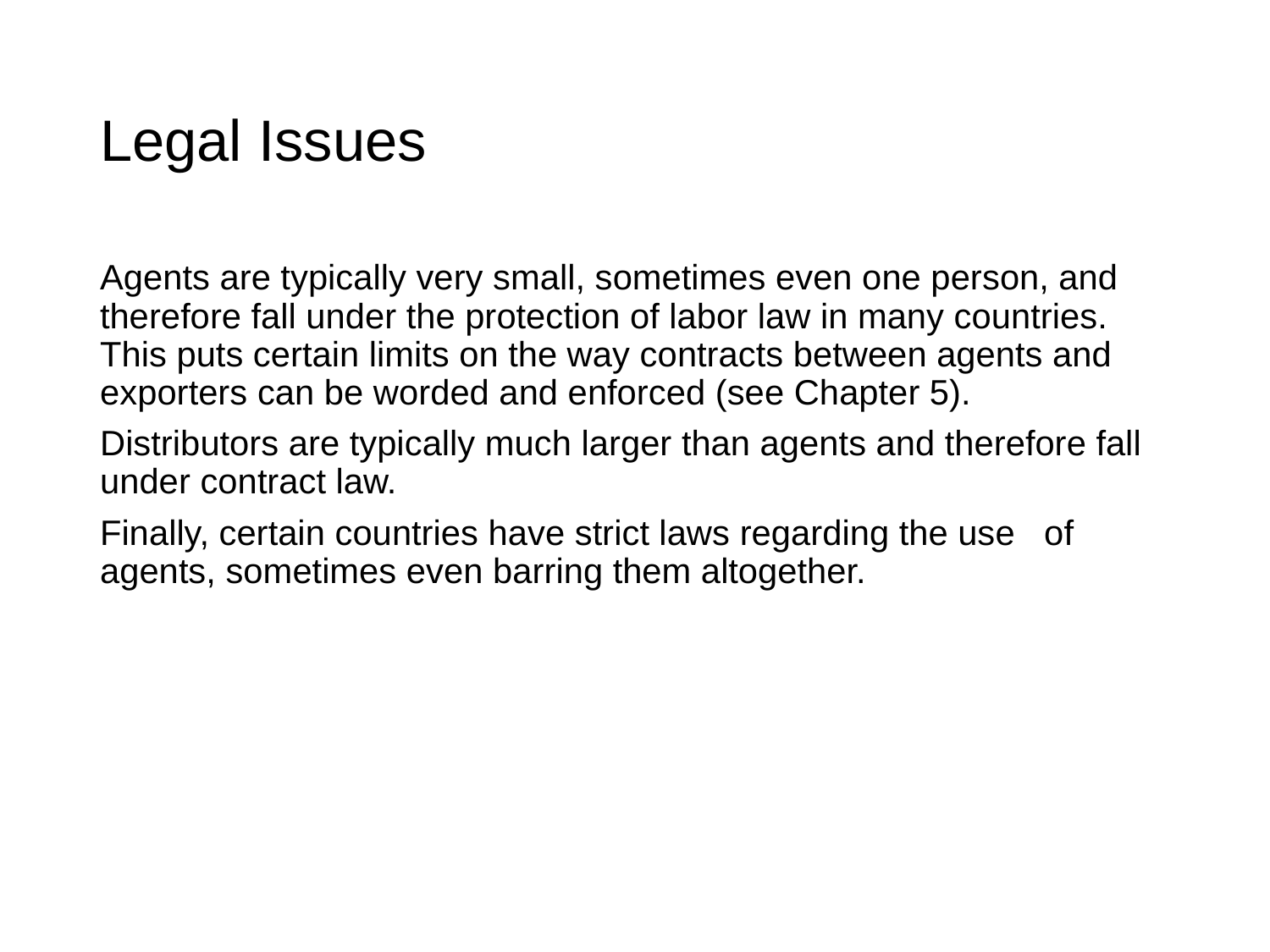

# Legal Issues
Agents are typically very small, sometimes even one person, and therefore fall under the protection of labor law in many countries. This puts certain limits on the way contracts between agents and exporters can be worded and enforced (see Chapter 5).
Distributors are typically much larger than agents and therefore fall under contract law.
Finally, certain countries have strict laws regarding the use   of agents, sometimes even barring them altogether.